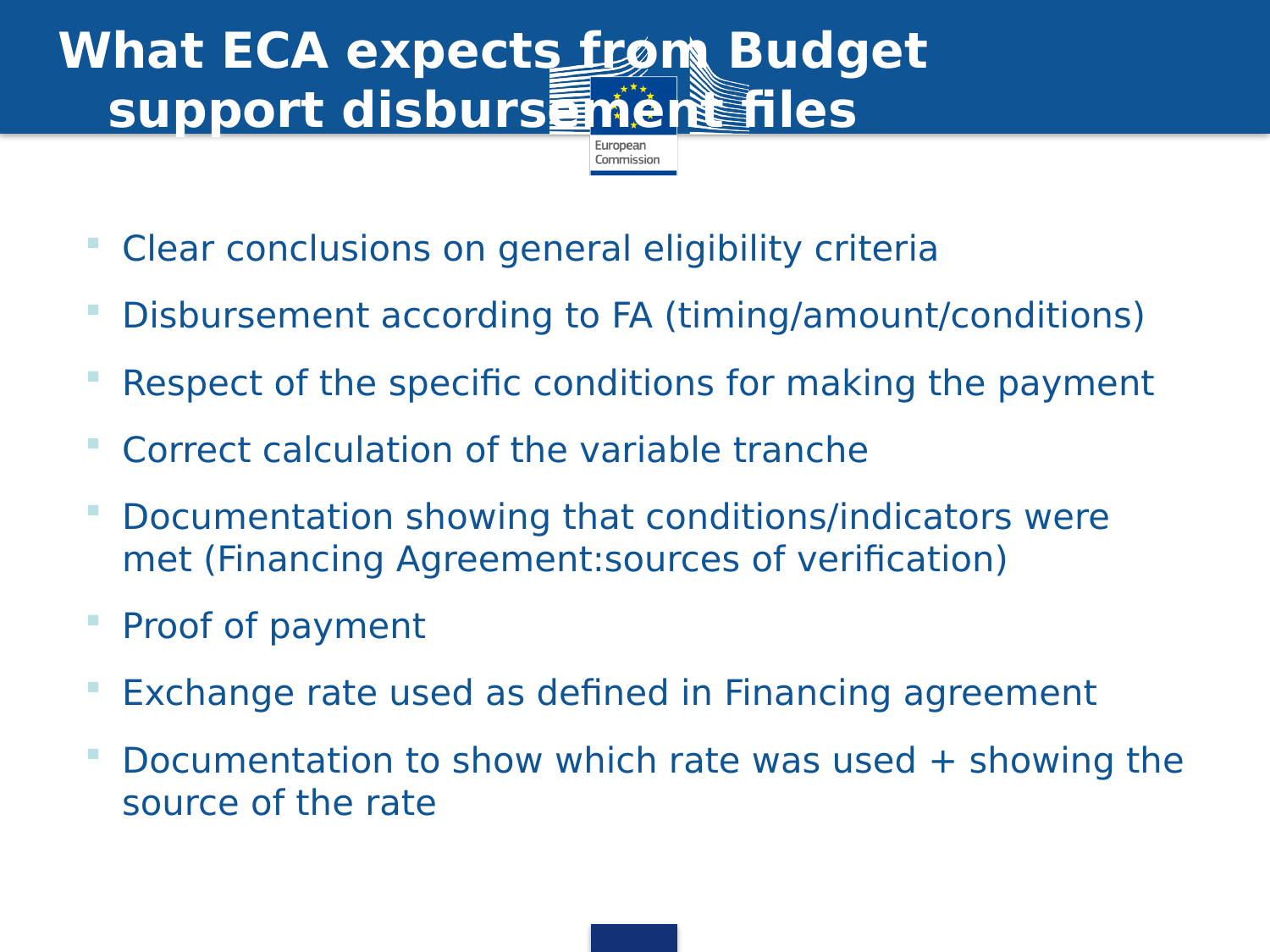

# What ECA expects from Budget support disbursement files
Clear conclusions on general eligibility criteria
Disbursement according to FA (timing/amount/conditions)
Respect of the specific conditions for making the payment
Correct calculation of the variable tranche
Documentation showing that conditions/indicators were met (Financing Agreement:sources of verification)
Proof of payment
Exchange rate used as defined in Financing agreement
Documentation to show which rate was used + showing the source of the rate